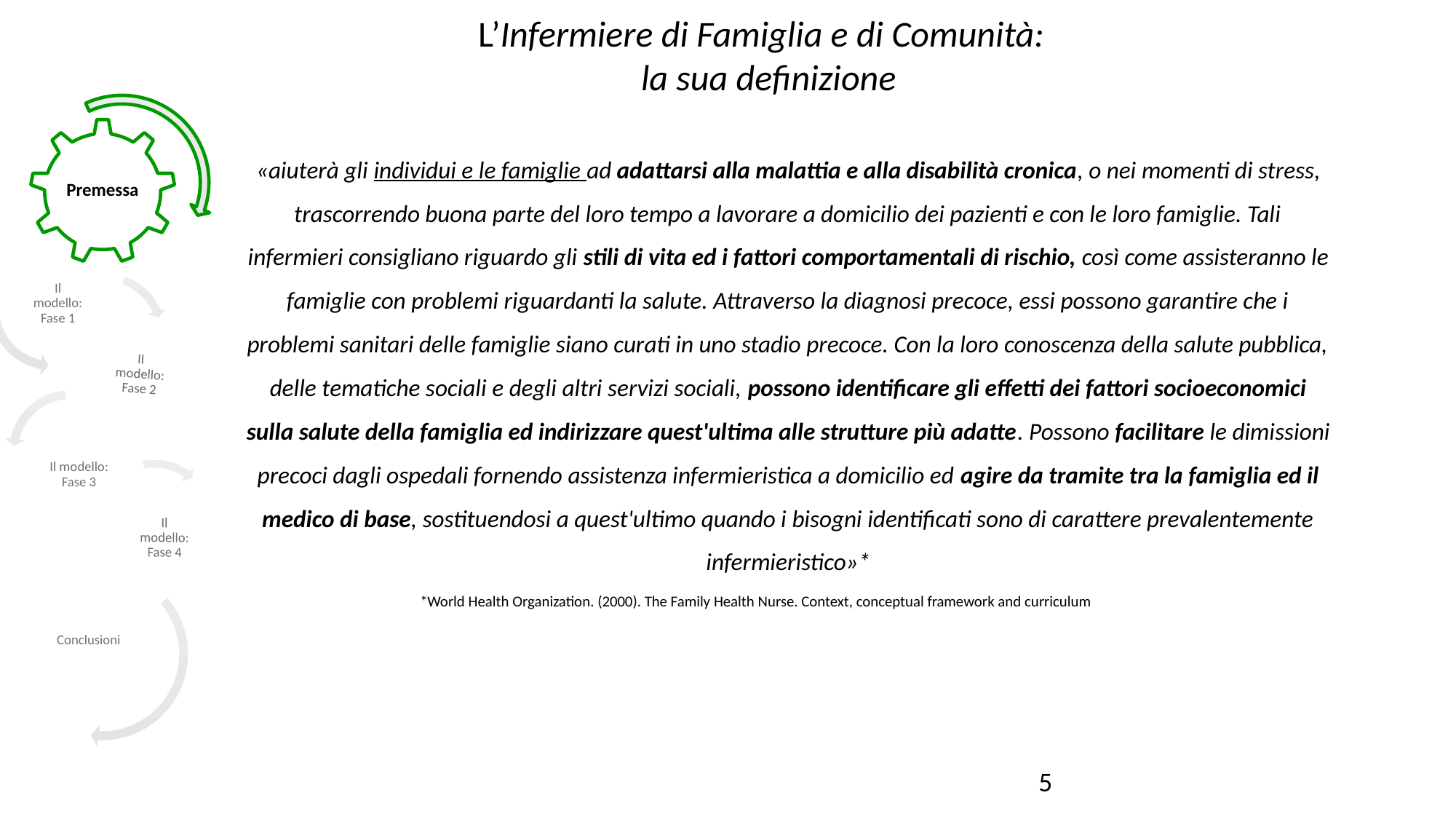

L’Infermiere di Famiglia e di Comunità:
la sua definizione

Premessa
Il modello: Fase 1
Il modello: Fase 2
«aiuterà gli individui e le famiglie ad adattarsi alla malattia e alla disabilità cronica, o nei momenti di stress, trascorrendo buona parte del loro tempo a lavorare a domicilio dei pazienti e con le loro famiglie. Tali infermieri consigliano riguardo gli stili di vita ed i fattori comportamentali di rischio, così come assisteranno le famiglie con problemi riguardanti la salute. Attraverso la diagnosi precoce, essi possono garantire che i problemi sanitari delle famiglie siano curati in uno stadio precoce. Con la loro conoscenza della salute pubblica, delle tematiche sociali e degli altri servizi sociali, possono identificare gli effetti dei fattori socioeconomici sulla salute della famiglia ed indirizzare quest'ultima alle strutture più adatte. Possono facilitare le dimissioni precoci dagli ospedali fornendo assistenza infermieristica a domicilio ed agire da tramite tra la famiglia ed il medico di base, sostituendosi a quest'ultimo quando i bisogni identificati sono di carattere prevalentemente infermieristico»*
Conclusioni
Il modello: Fase 3
Il modello: Fase 4
*World Health Organization. (2000). The Family Health Nurse. Context, conceptual framework and curriculum
5